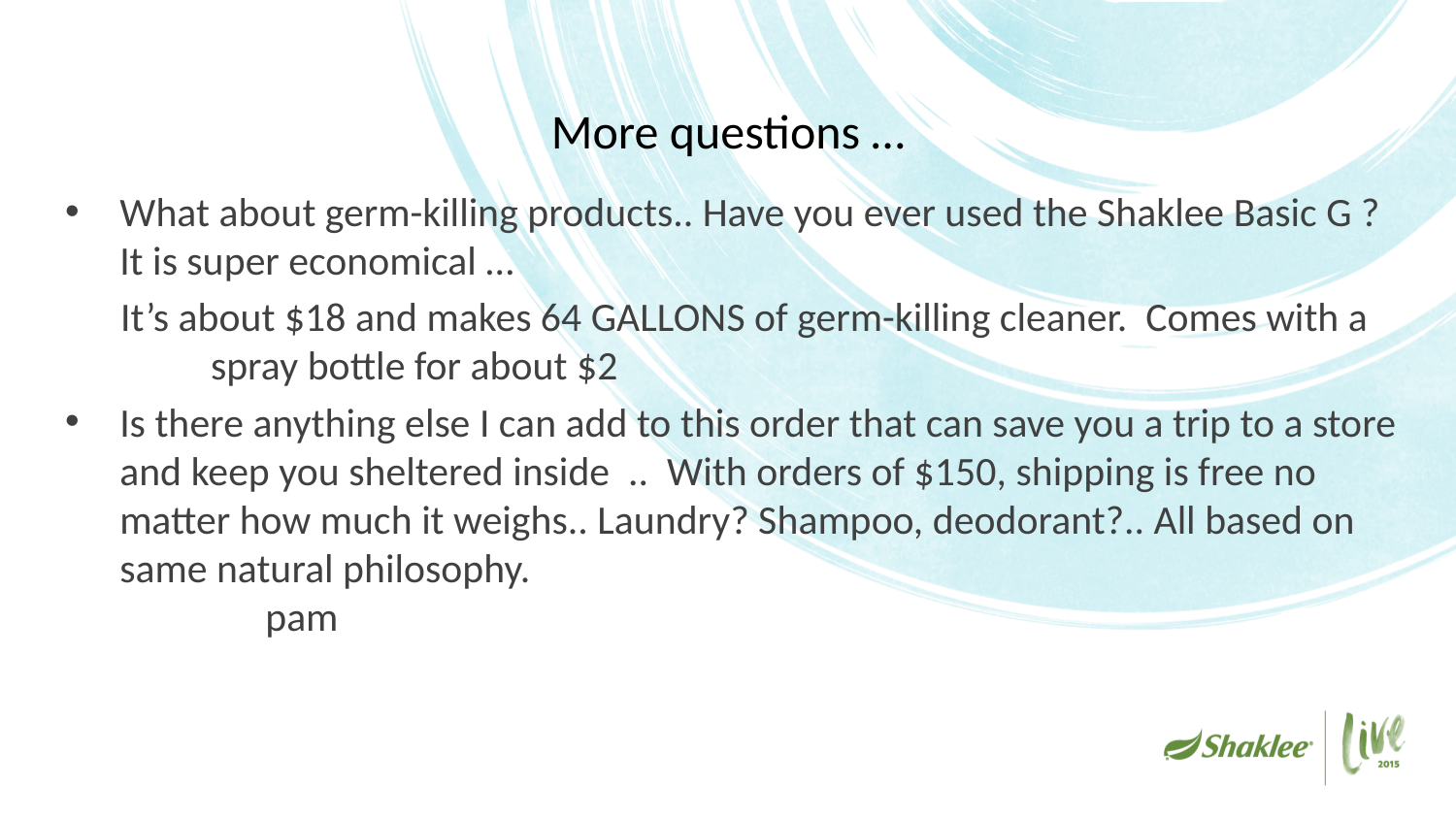

# More questions …
What about germ-killing products.. Have you ever used the Shaklee Basic G ? It is super economical …
      It’s about $18 and makes 64 GALLONS of germ-killing cleaner.  Comes with a      	spray bottle for about $2
Is there anything else I can add to this order that can save you a trip to a store and keep you sheltered inside  ..  With orders of $150, shipping is free no matter how much it weighs.. Laundry? Shampoo, deodorant?.. All based on same natural philosophy.							pam